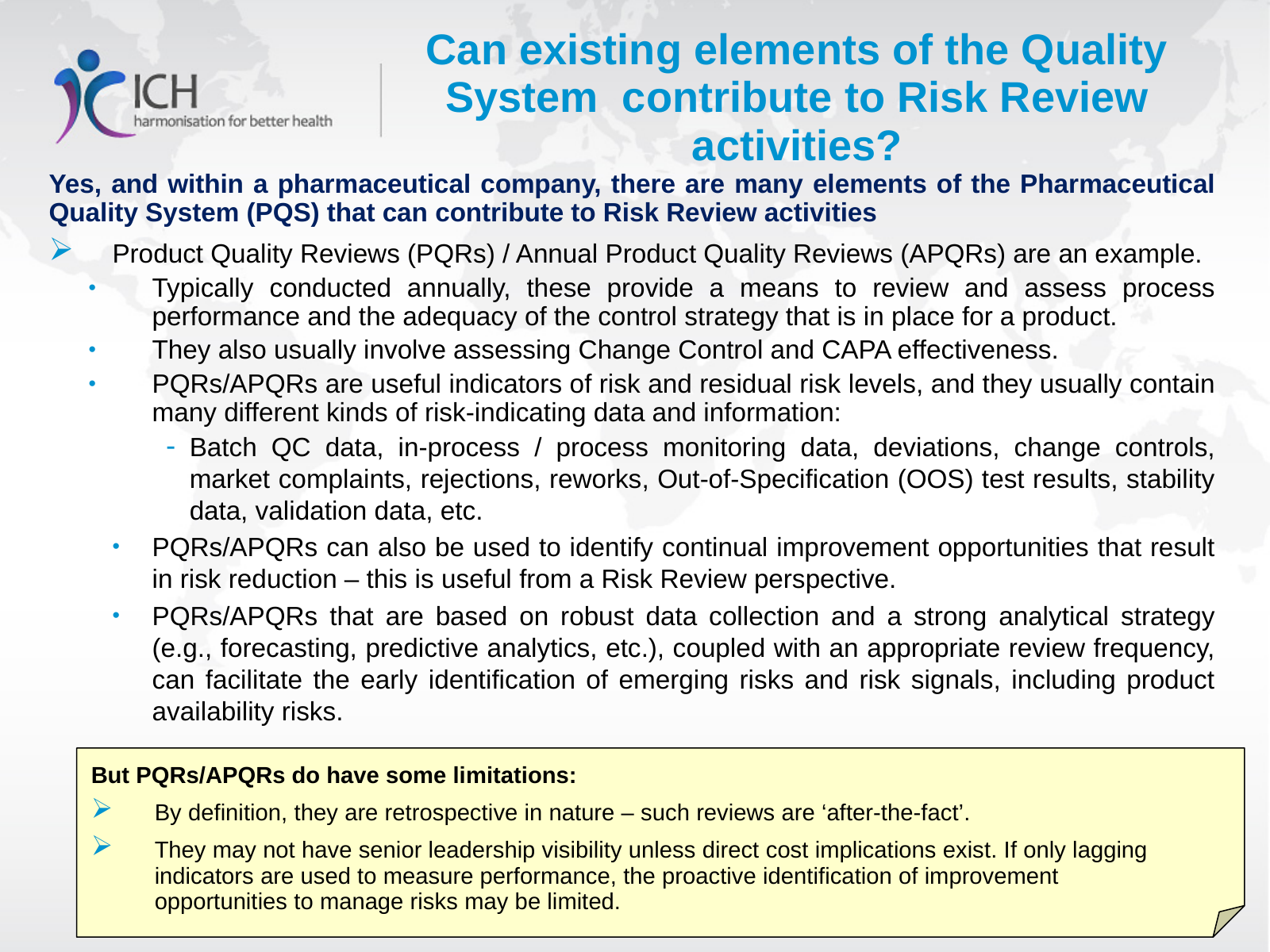

# Can existing elements of the Quality System  contribute to Risk Review activities?
Yes, and within a pharmaceutical company, there are many elements of the Pharmaceutical Quality System (PQS) that can contribute to Risk Review activities
Product Quality Reviews (PQRs) / Annual Product Quality Reviews (APQRs) are an example.
Typically conducted annually, these provide a means to review and assess process performance and the adequacy of the control strategy that is in place for a product.
They also usually involve assessing Change Control and CAPA effectiveness.
PQRs/APQRs are useful indicators of risk and residual risk levels, and they usually contain many different kinds of risk-indicating data and information:
Batch QC data, in-process / process monitoring data, deviations, change controls, market complaints, rejections, reworks, Out-of-Specification (OOS) test results, stability data, validation data, etc.
PQRs/APQRs can also be used to identify continual improvement opportunities that result in risk reduction – this is useful from a Risk Review perspective.
PQRs/APQRs that are based on robust data collection and a strong analytical strategy (e.g., forecasting, predictive analytics, etc.), coupled with an appropriate review frequency, can facilitate the early identification of emerging risks and risk signals, including product availability risks.

But PQRs/APQRs do have some limitations:
By definition, they are retrospective in nature – such reviews are ‘after-the-fact’.
They may not have senior leadership visibility unless direct cost implications exist. If only lagging indicators are used to measure performance, the proactive identification of improvement opportunities to manage risks may be limited.